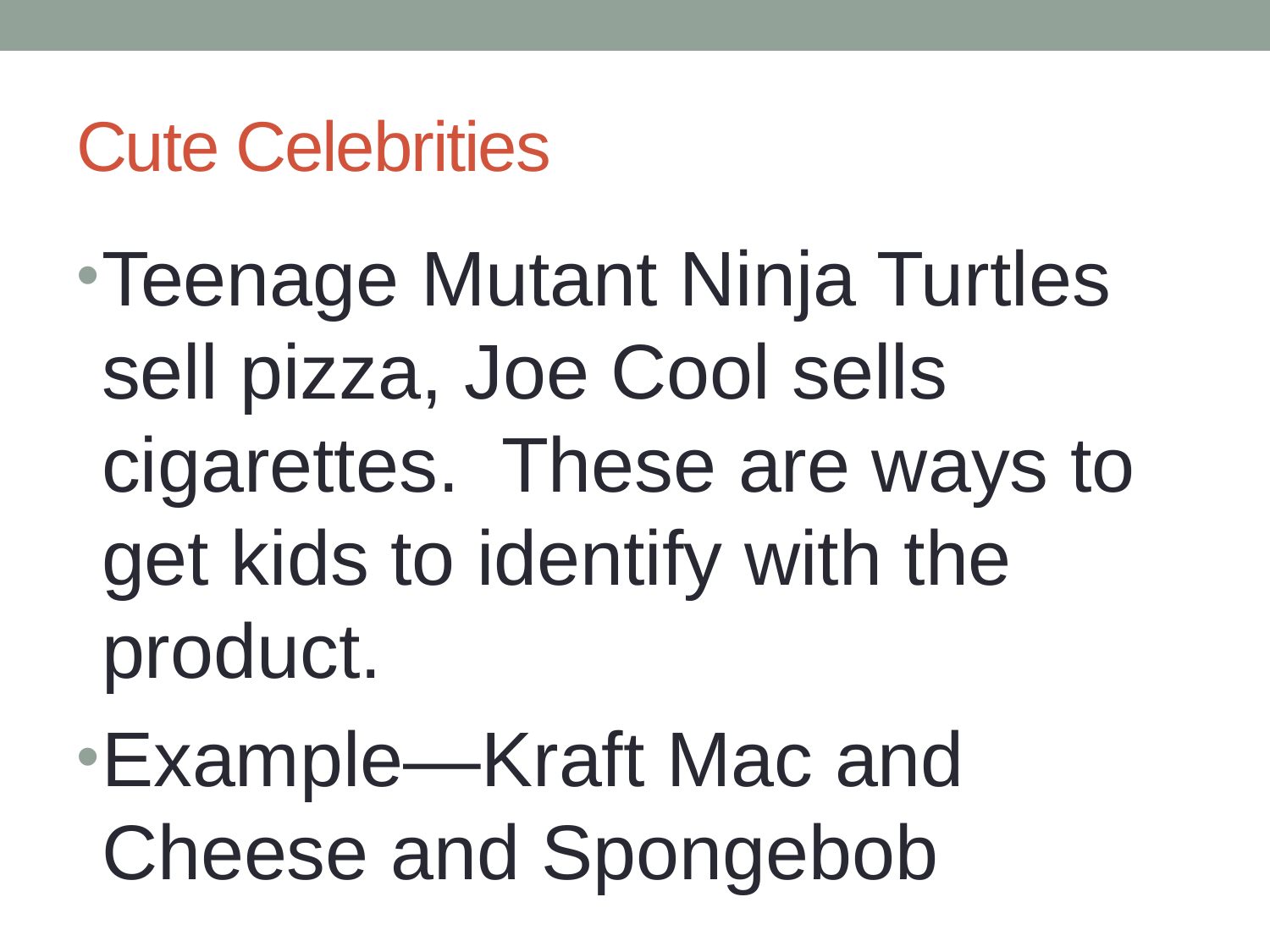

# Cute Celebrities
Teenage Mutant Ninja Turtles sell pizza, Joe Cool sells cigarettes.  These are ways to get kids to identify with the product.
Example—Kraft Mac and Cheese and Spongebob